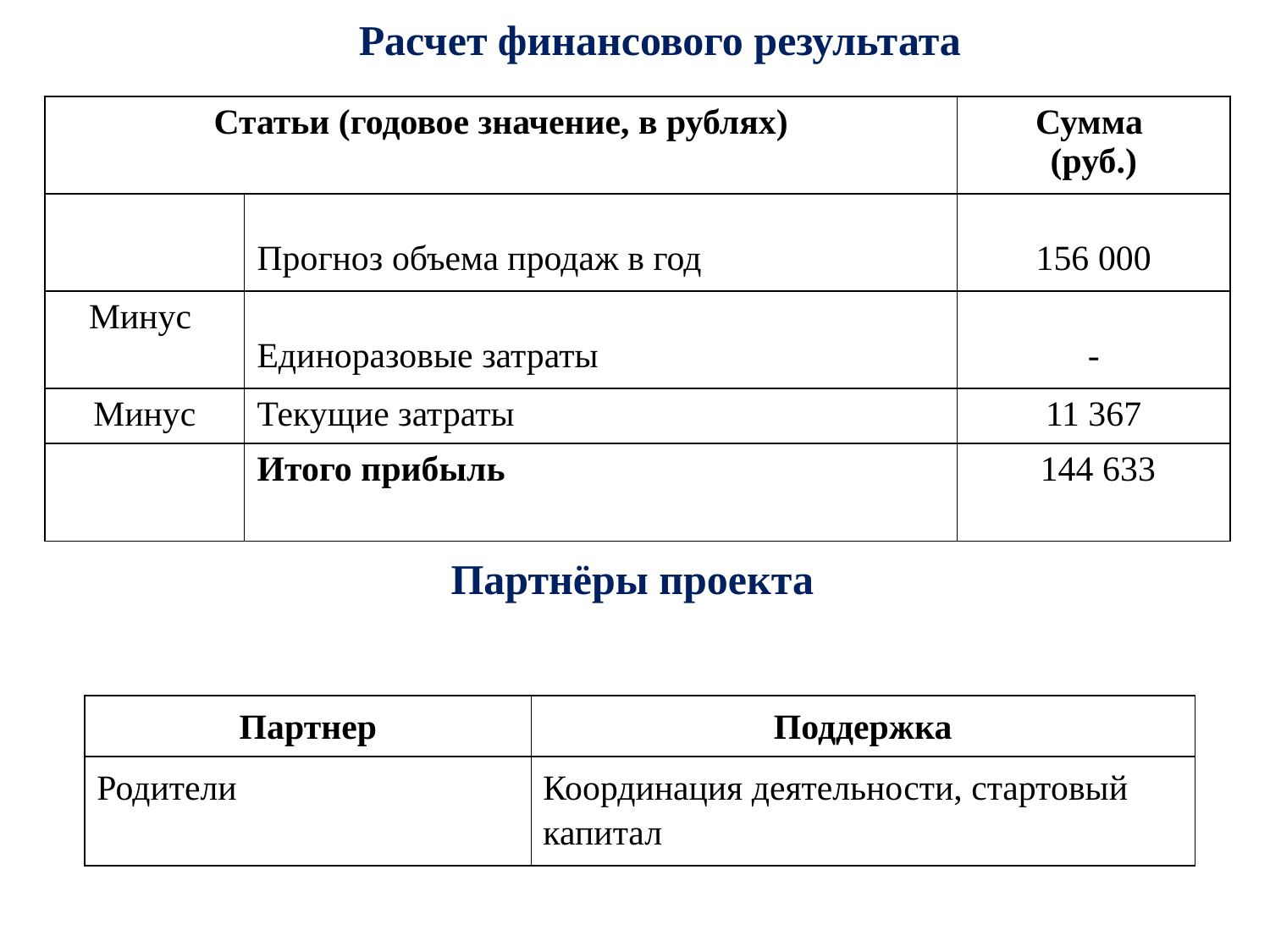

Расчет финансового результата

| Статьи (годовое значение, в рублях) |  | Сумма (руб.) |
| --- | --- | --- |
|  | Прогноз объема продаж в год | 156 000 |
| Минус | Единоразовые затраты | - |
| Минус | Текущие затраты | 11 367 |
|  | Итого прибыль | 144 633 |
Партнёры проекта

| Партнер | Поддержка |
| --- | --- |
| Родители | Координация деятельности, стартовый капитал |